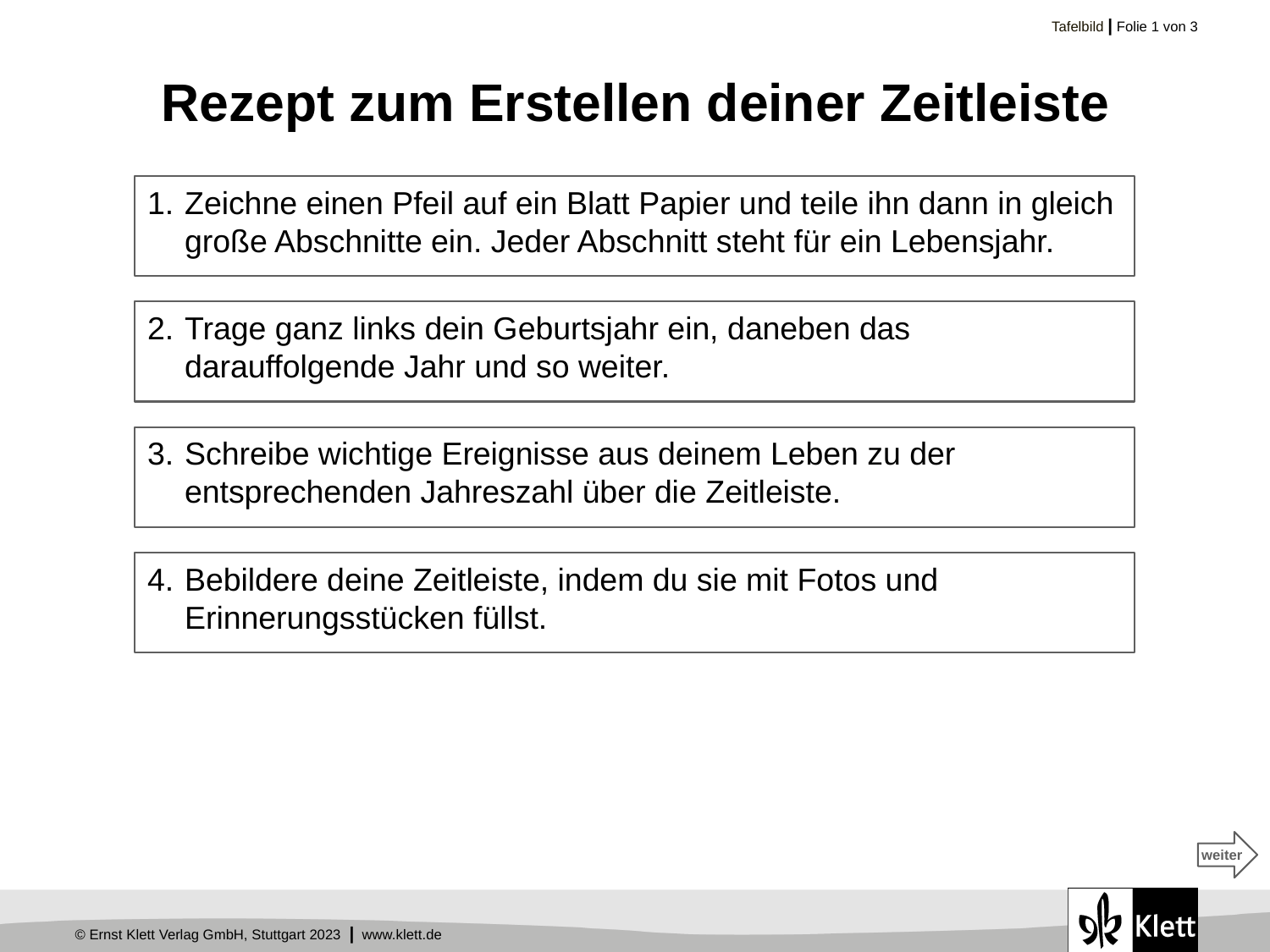

# Rezept zum Erstellen deiner Zeitleiste
1.	Zeichne einen Pfeil auf ein Blatt Papier und teile ihn dann in gleich große Abschnitte ein. Jeder Abschnitt steht für ein Lebensjahr.
2. 	Trage ganz links dein Geburtsjahr ein, daneben das darauffolgende Jahr und so weiter.
3. 	Schreibe wichtige Ereignisse aus deinem Leben zu der entsprechenden Jahreszahl über die Zeitleiste.
4. 	Bebildere deine Zeitleiste, indem du sie mit Fotos und Erinnerungsstücken füllst.
weiter